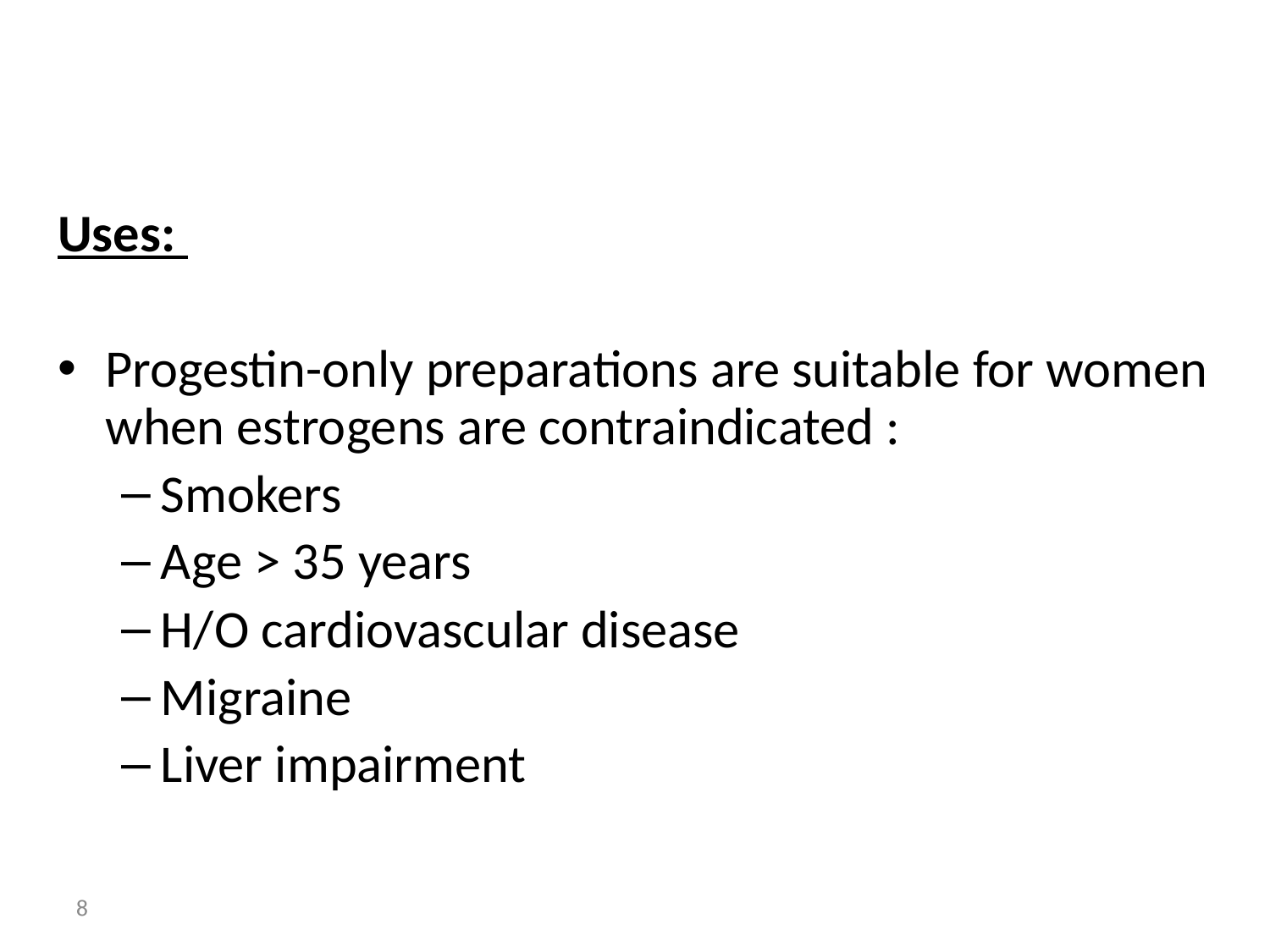

Uses:

Progestin-only preparations are suitable for women when estrogens are contraindicated :
Smokers
Age > 35 years
H/O cardiovascular disease
Migraine
Liver impairment

8